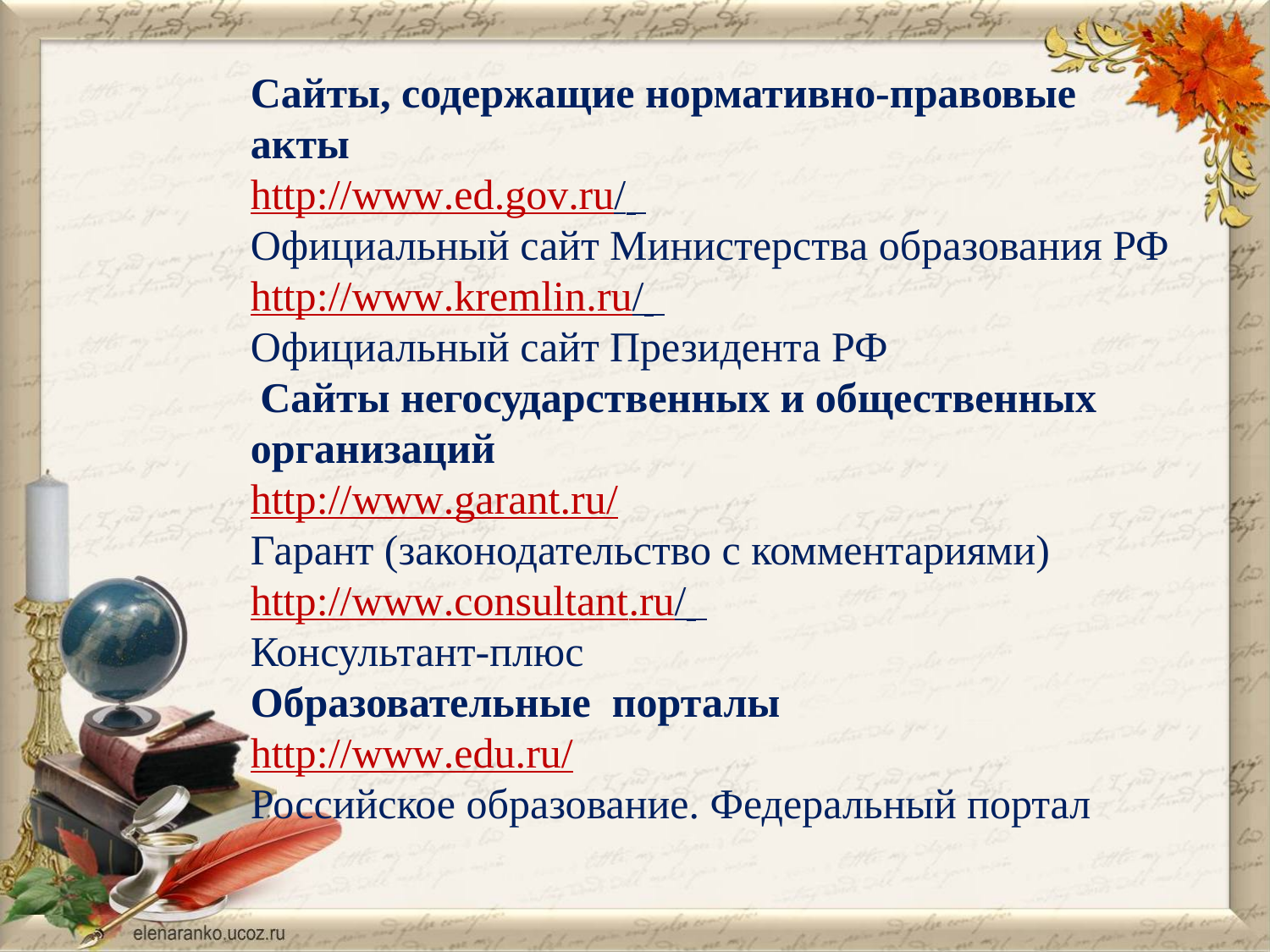

Сайты, содержащие нормативно-правовые акты
http://www.ed.gov.ru/
Официальный сайт Министерства образования РФ
http://www.kremlin.ru/
Официальный сайт Президента РФ
 Сайты негосударственных и общественных организаций
http://www.garant.ru/
Гарант (законодательство с комментариями)
http://www.consultant.ru/
Консультант-плюс
Образовательные  порталы
http://www.edu.ru/
Российское образование. Федеральный портал